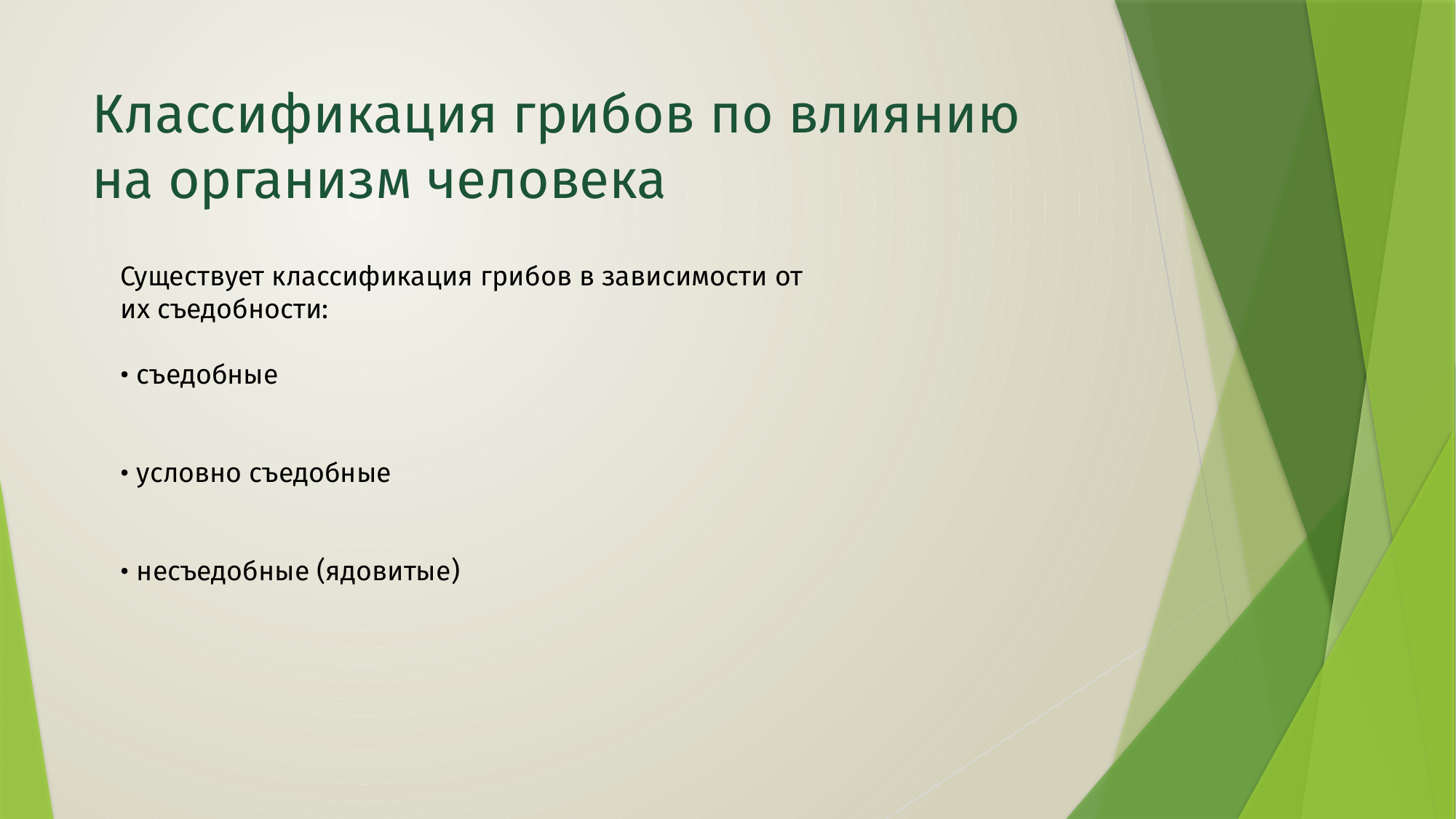

# Классификация грибов по влиянию на организм человека
Существует классификация грибов в зависимости от их съедобности:

• съедобные

• условно съедобные

• несъедобные (ядовитые)